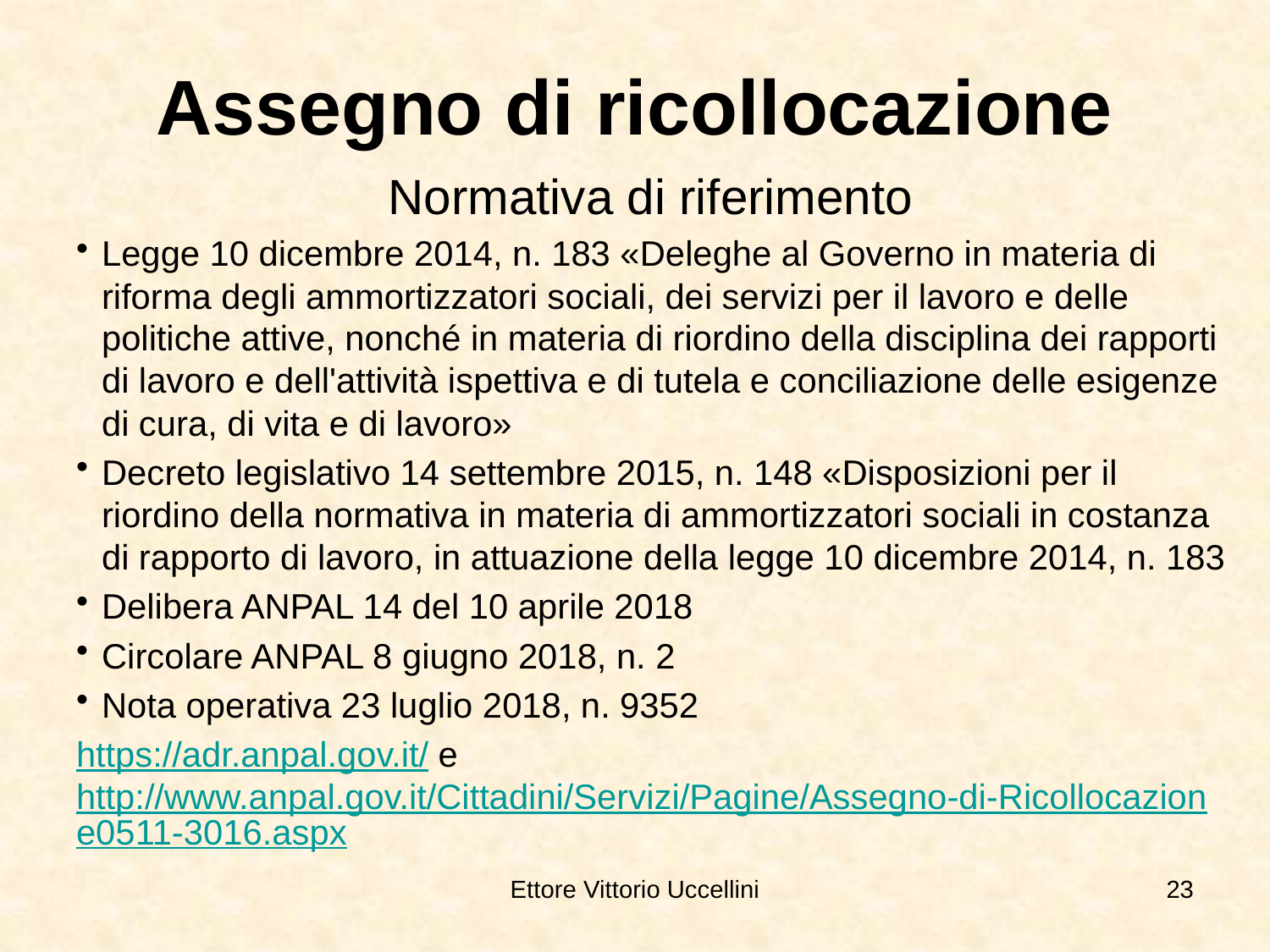

# Assegno di ricollocazione
Normativa di riferimento
Legge 10 dicembre 2014, n. 183 «Deleghe al Governo in materia di riforma degli ammortizzatori sociali, dei servizi per il lavoro e delle politiche attive, nonché in materia di riordino della disciplina dei rapporti di lavoro e dell'attività ispettiva e di tutela e conciliazione delle esigenze di cura, di vita e di lavoro»
Decreto legislativo 14 settembre 2015, n. 148 «Disposizioni per il riordino della normativa in materia di ammortizzatori sociali in costanza di rapporto di lavoro, in attuazione della legge 10 dicembre 2014, n. 183
Delibera ANPAL 14 del 10 aprile 2018
Circolare ANPAL 8 giugno 2018, n. 2
Nota operativa 23 luglio 2018, n. 9352
https://adr.anpal.gov.it/ e http://www.anpal.gov.it/Cittadini/Servizi/Pagine/Assegno-di-Ricollocazione0511-3016.aspx
Ettore Vittorio Uccellini
23